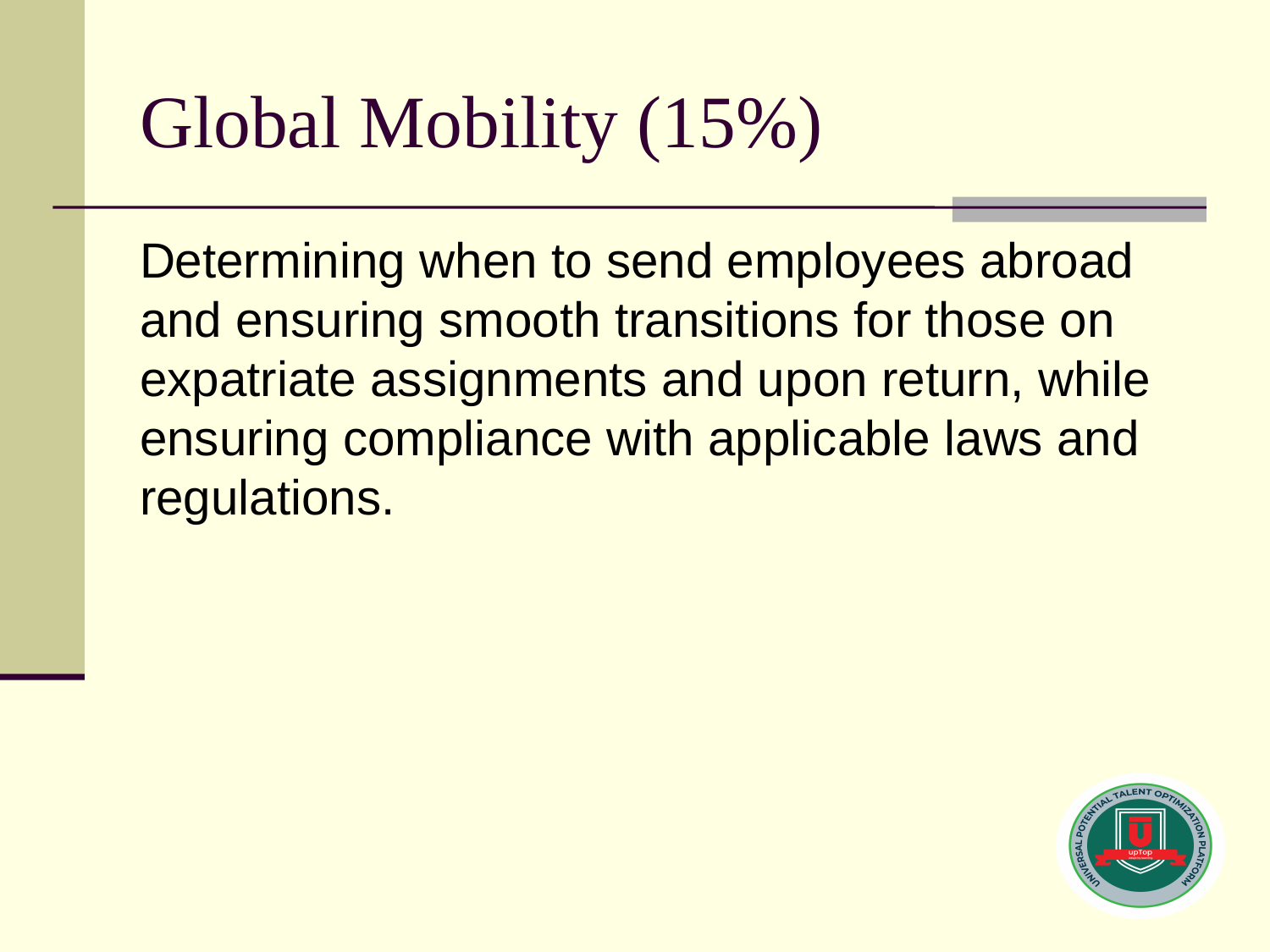

# Global Mobility (15%)
Determining when to send employees abroad and ensuring smooth transitions for those on expatriate assignments and upon return, while ensuring compliance with applicable laws and regulations.